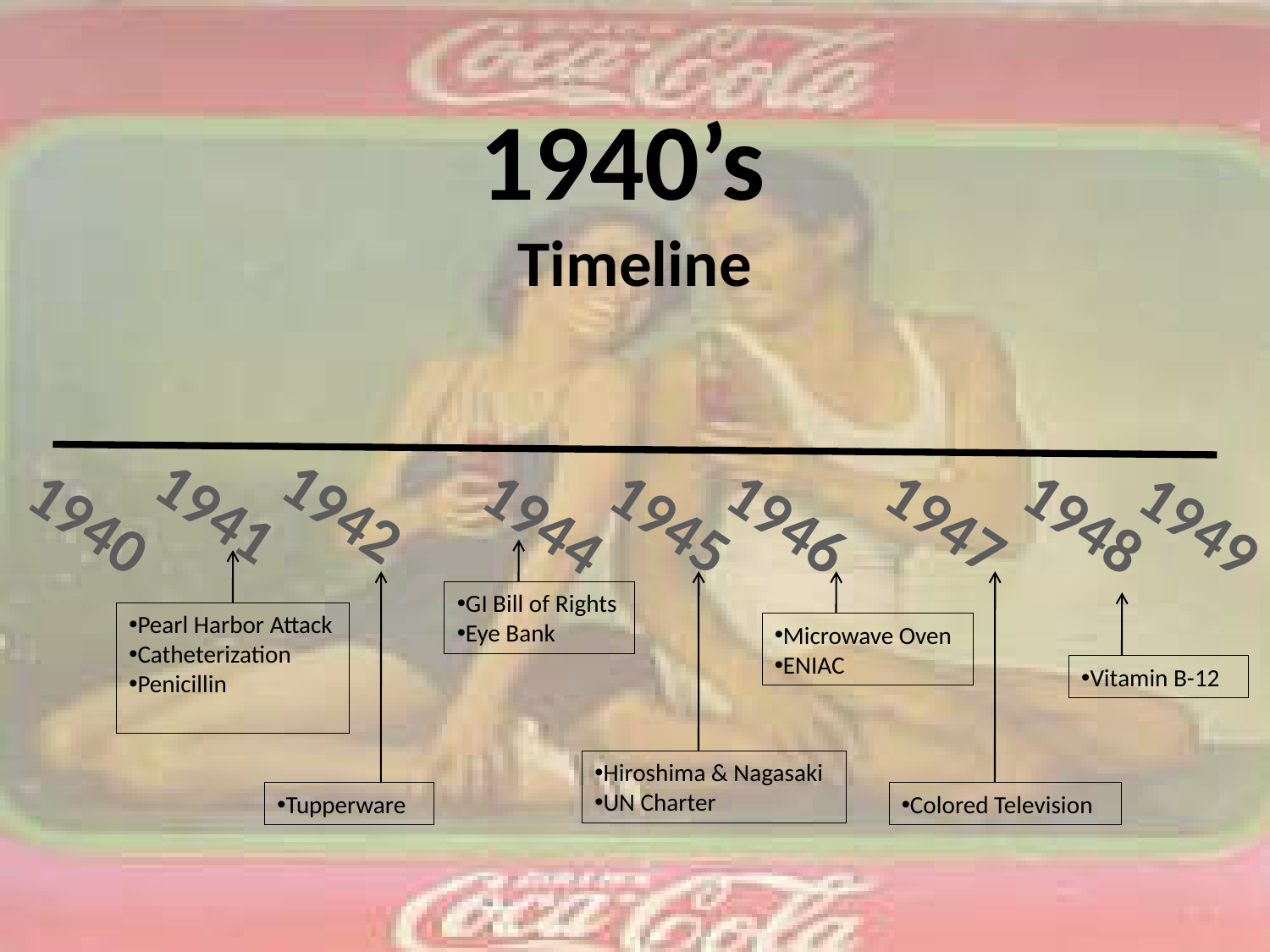

# 1940’s Timeline
 1941
 1942
 1944
 1946
 1947
 1940
 1945
 1948
 1949
GI Bill of Rights
Eye Bank
Pearl Harbor Attack
Catheterization
Penicillin

Microwave Oven
ENIAC
Vitamin B-12
Hiroshima & Nagasaki
UN Charter
Tupperware
Colored Television